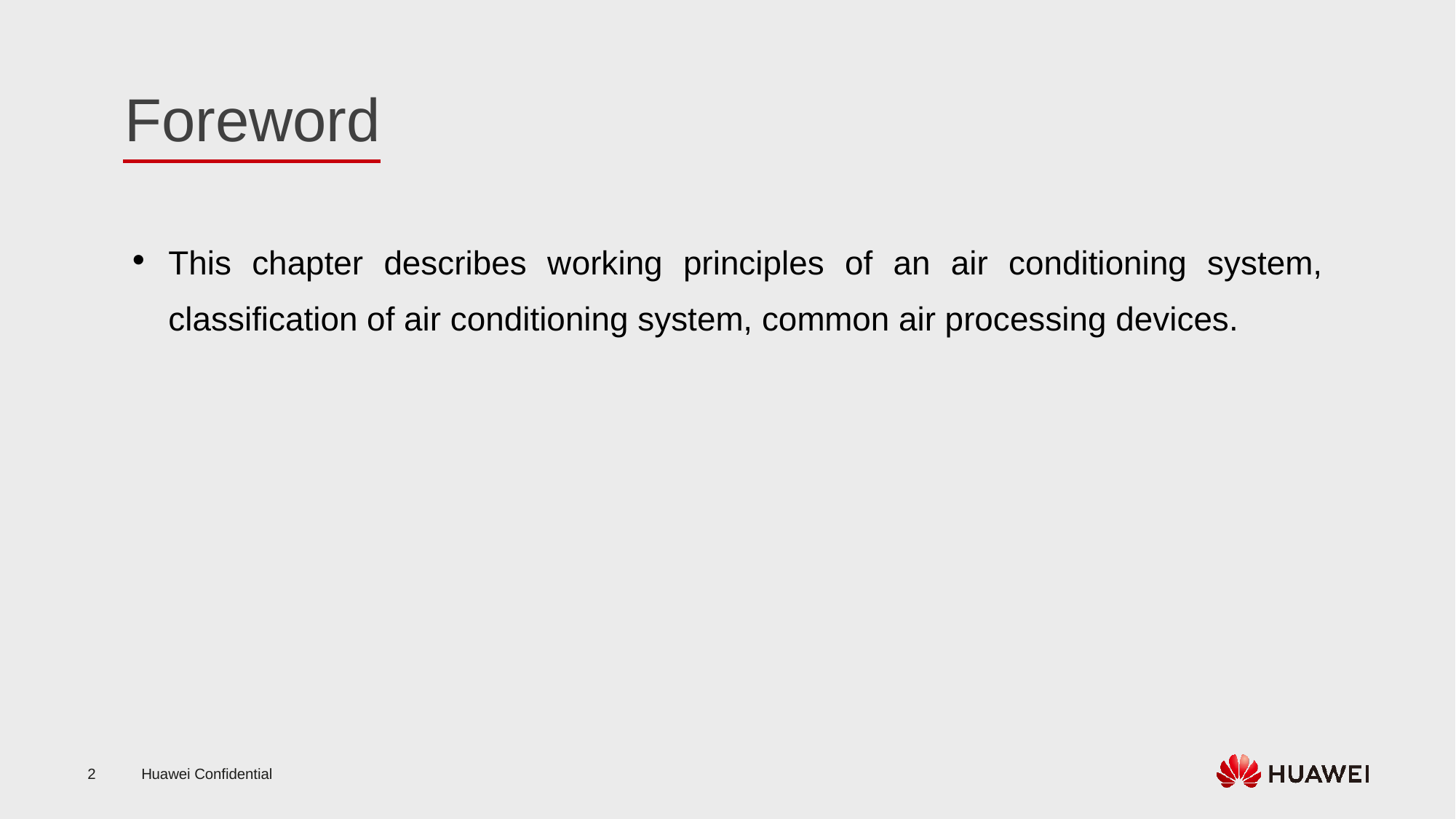

This chapter describes working principles of an air conditioning system, classification of air conditioning system, common air processing devices.